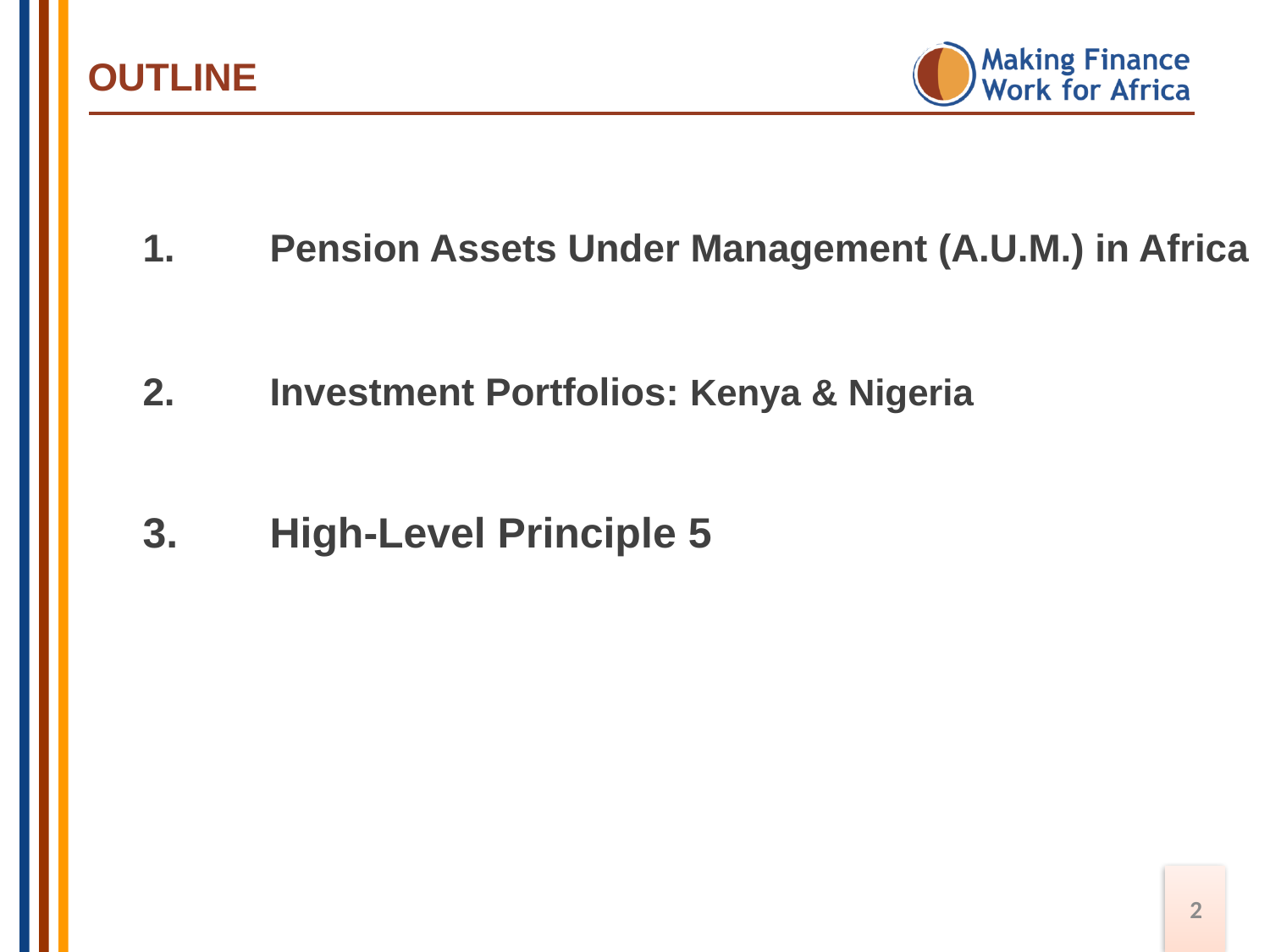

outline

1.	Pension Assets Under Management (A.U.M.) in Africa

2.	Investment Portfolios: Kenya & Nigeria

3.	High-Level Principle 5

2